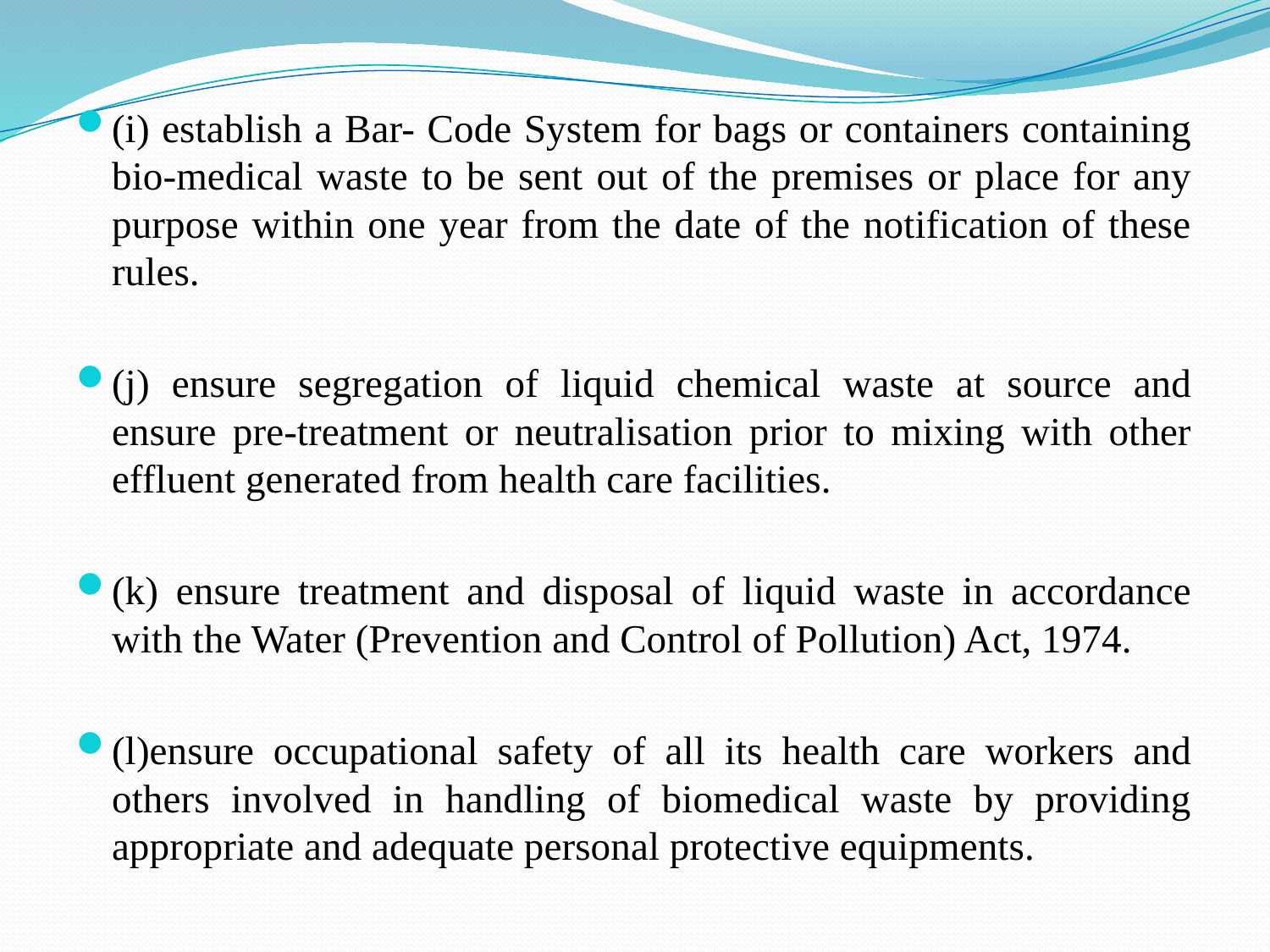

(i) establish a Bar- Code System for bags or containers containing bio-medical waste to be sent out of the premises or place for any purpose within one year from the date of the notification of these rules.

(j) ensure segregation of liquid chemical waste at source and ensure pre-treatment or neutralisation prior to mixing with other effluent generated from health care facilities.

(k) ensure treatment and disposal of liquid waste in accordance with the Water (Prevention and Control of Pollution) Act, 1974.

(l)ensure occupational safety of all its health care workers and others involved in handling of biomedical waste by providing appropriate and adequate personal protective equipments.